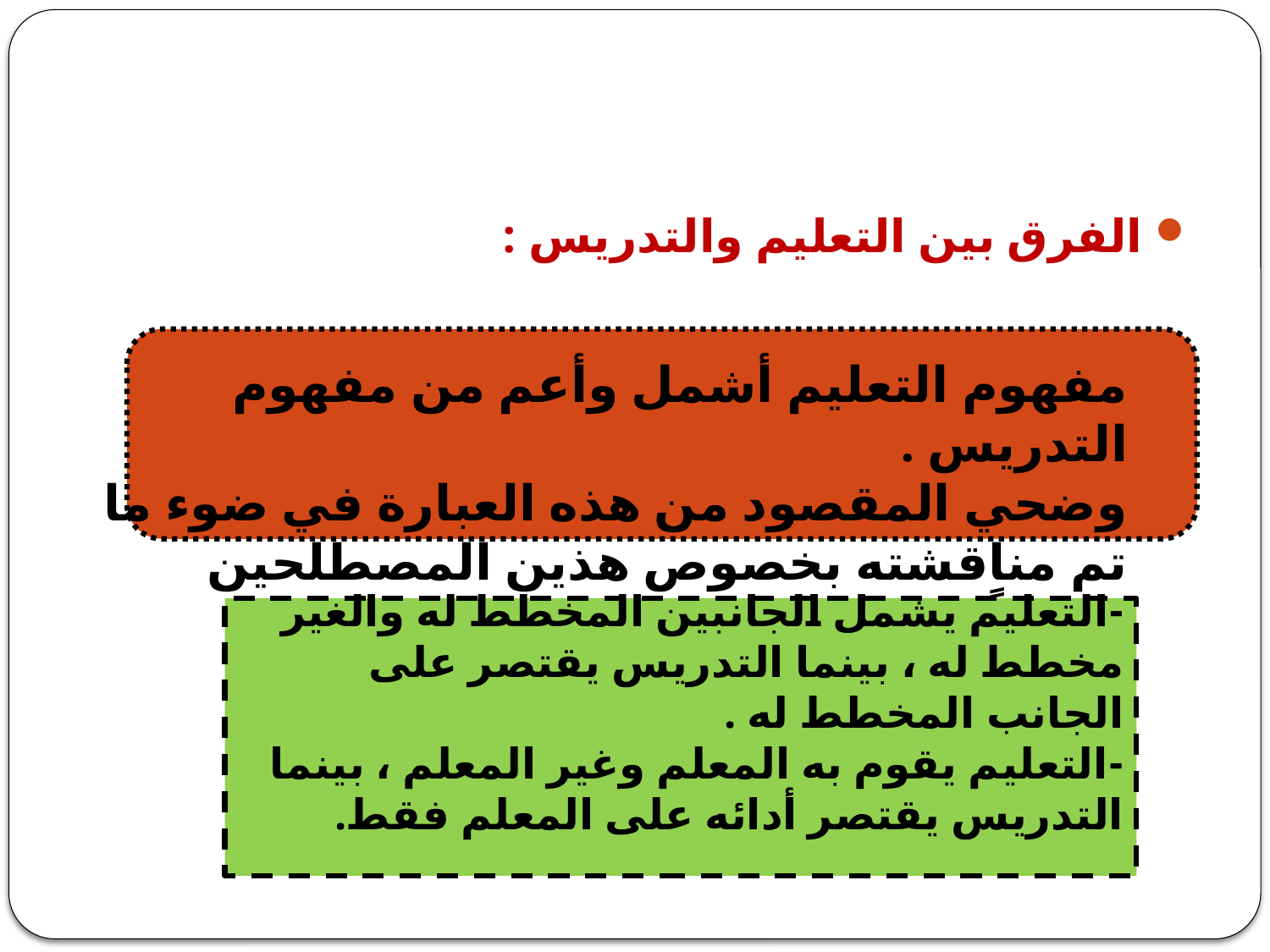

#
 الفرق بين التعليم والتدريس :

مفهوم التعليم أشمل وأعم من مفهوم التدريس .
وضحي المقصود من هذه العبارة في ضوء ما تم مناقشته بخصوص هذين المصطلحين سابقاً.
-التعليم يشمل الجانبين المخطط له والغير مخطط له ، بينما التدريس يقتصر على الجانب المخطط له .
-التعليم يقوم به المعلم وغير المعلم ، بينما التدريس يقتصر أدائه على المعلم فقط.